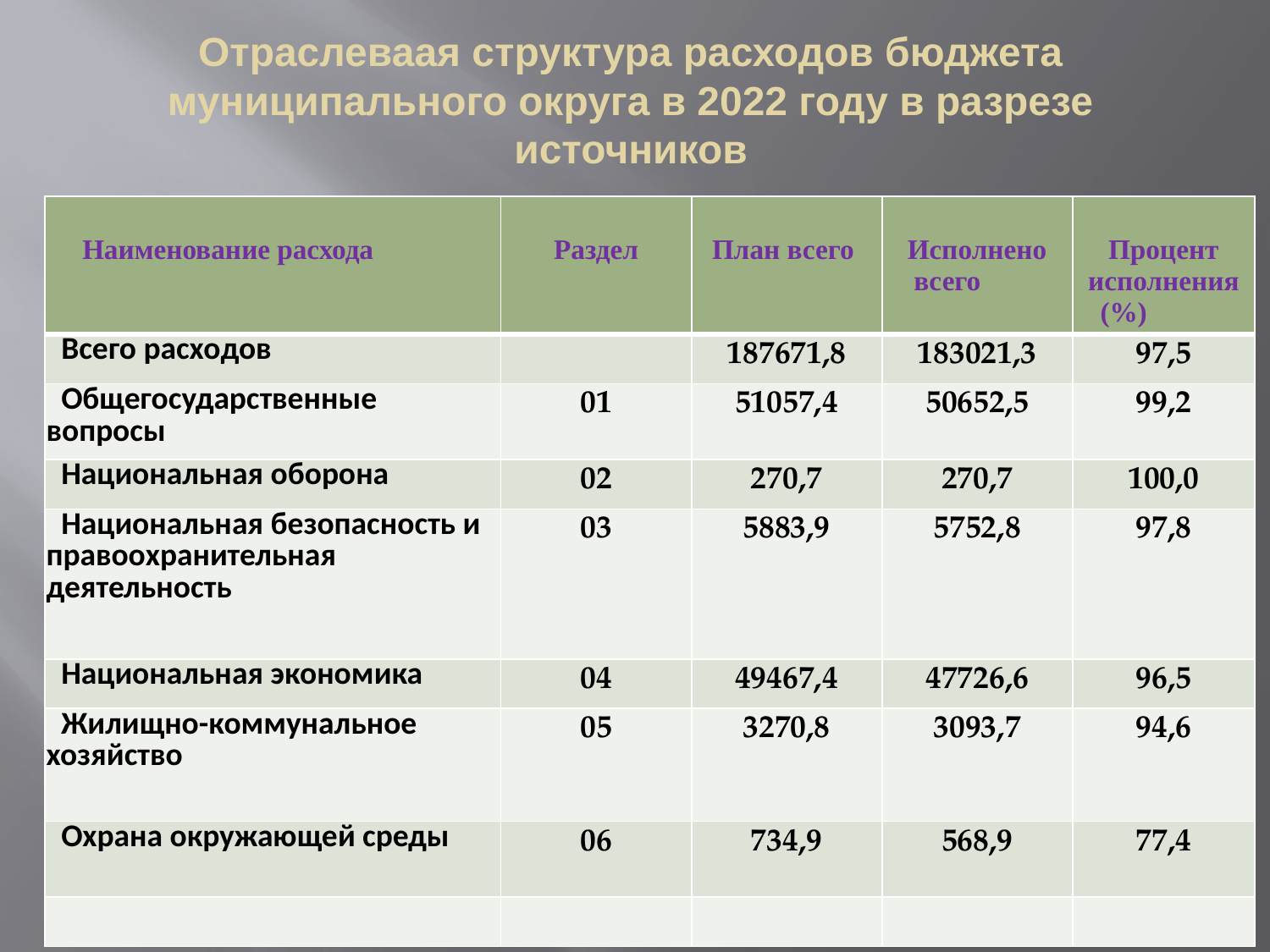

# Отраслеваая структура расходов бюджета муниципального округа в 2022 году в разрезе источников
| Наименование расхода | Раздел | План всего | Исполнено всего | Процент исполнения (%) |
| --- | --- | --- | --- | --- |
| Всего расходов |  | 187671,8 | 183021,3 | 97,5 |
| Общегосударственные вопросы | 01 | 51057,4 | 50652,5 | 99,2 |
| Национальная оборона | 02 | 270,7 | 270,7 | 100,0 |
| Национальная безопасность и правоохранительная деятельность | 03 | 5883,9 | 5752,8 | 97,8 |
| Национальная экономика | 04 | 49467,4 | 47726,6 | 96,5 |
| Жилищно-коммунальное хозяйство | 05 | 3270,8 | 3093,7 | 94,6 |
| Охрана окружающей среды | 06 | 734,9 | 568,9 | 77,4 |
|  |  |  |  |  |